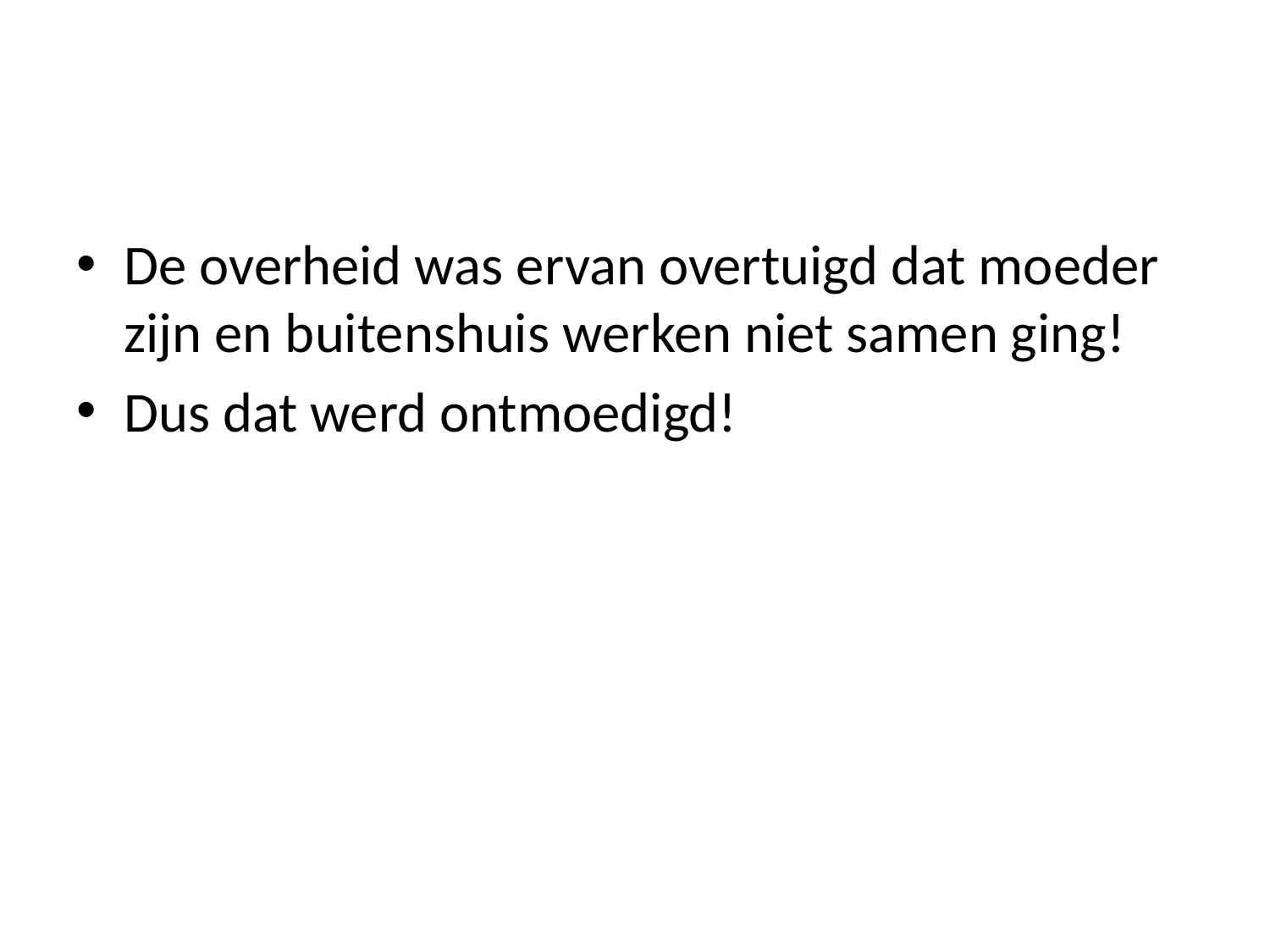

#
De overheid was ervan overtuigd dat moeder zijn en buitenshuis werken niet samen ging!
Dus dat werd ontmoedigd!